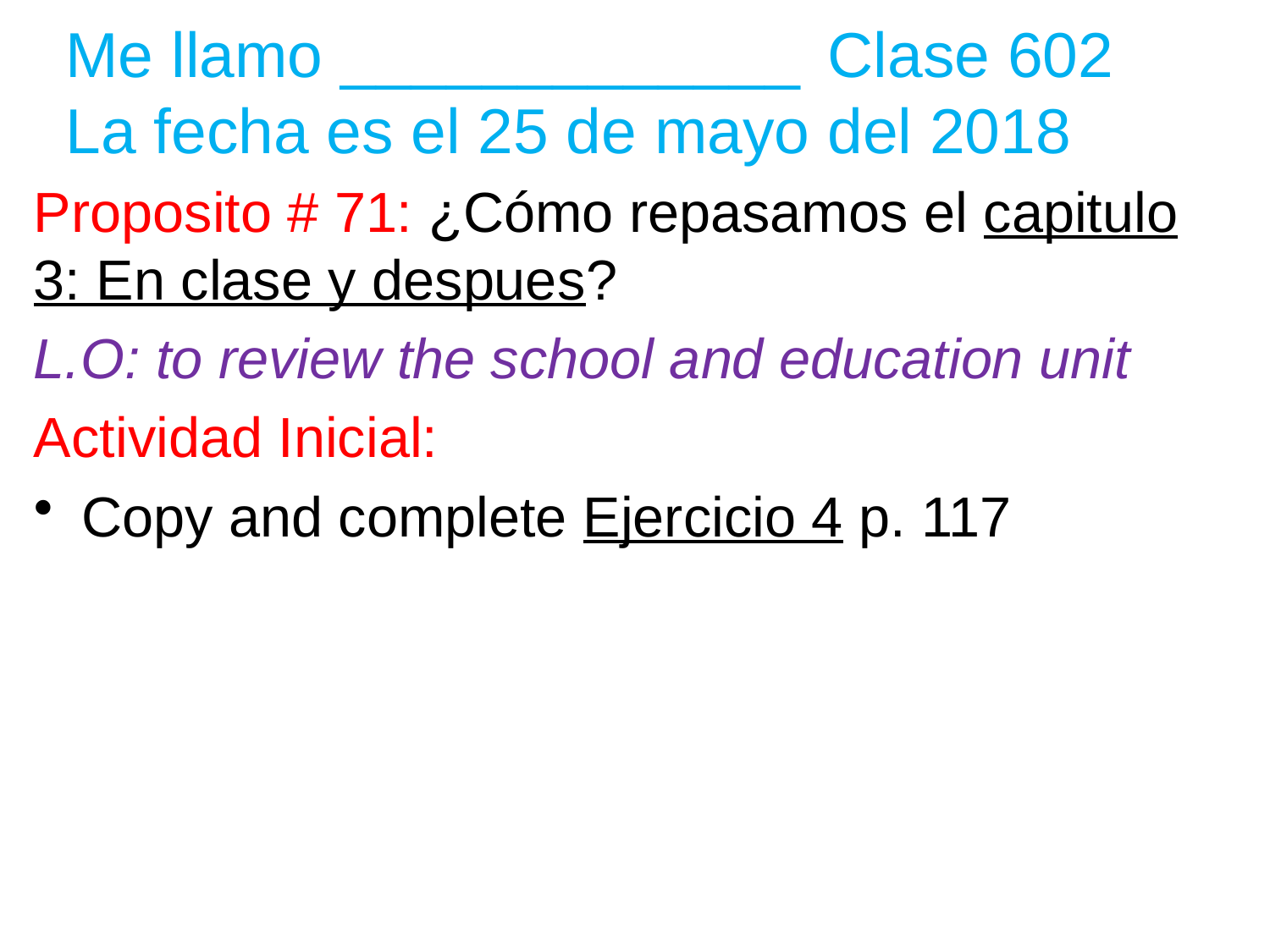

# Me llamo _____________ 	Clase 602 La fecha es el 25 de mayo del 2018
Proposito # 71: ¿Cómo repasamos el capitulo 3: En clase y despues?
L.O: to review the school and education unit
Actividad Inicial:
Copy and complete Ejercicio 4 p. 117